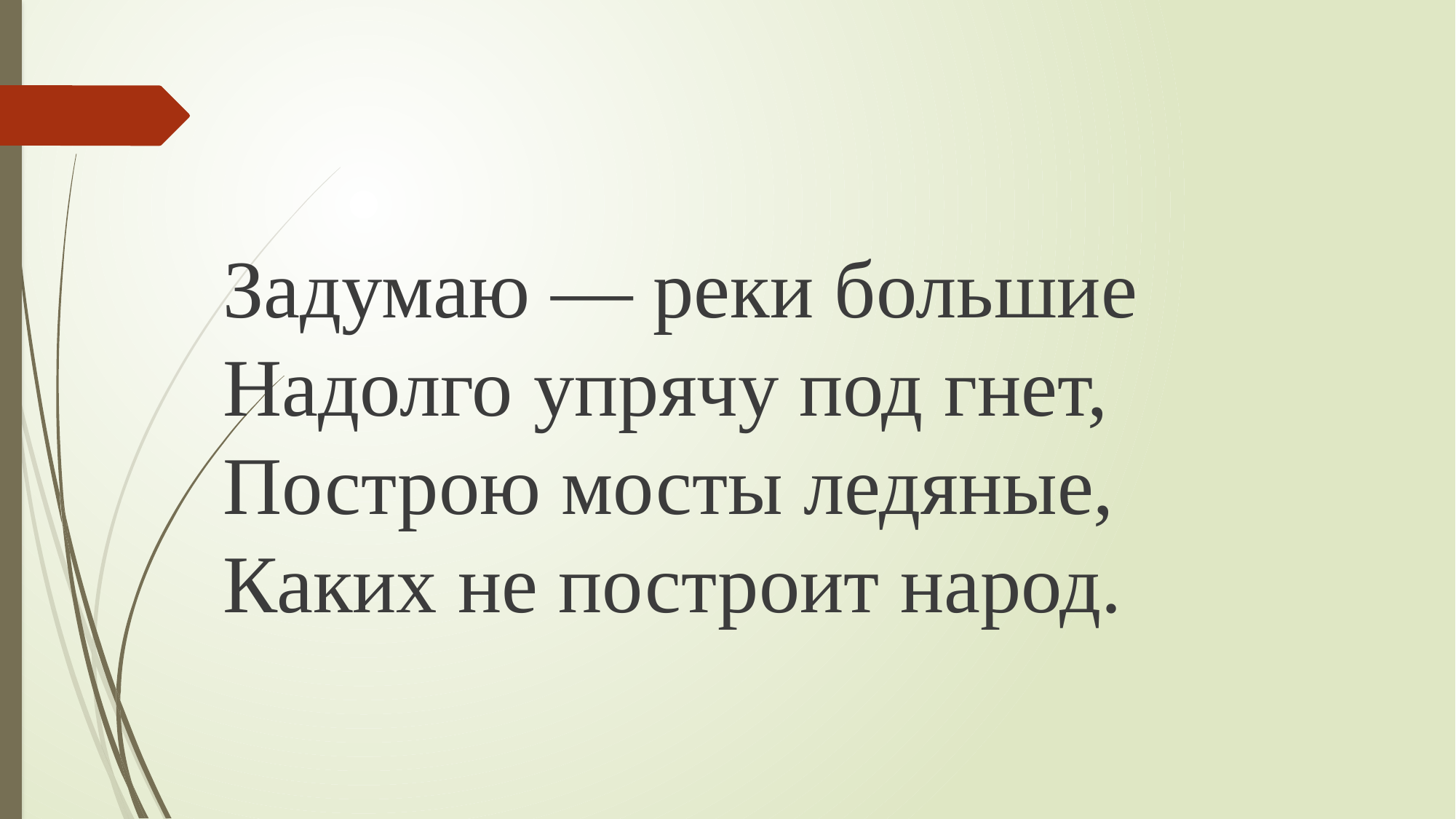

#

Задумаю — реки большие
Надолго упрячу под гнет,
Построю мосты ледяные,
Каких не построит народ.